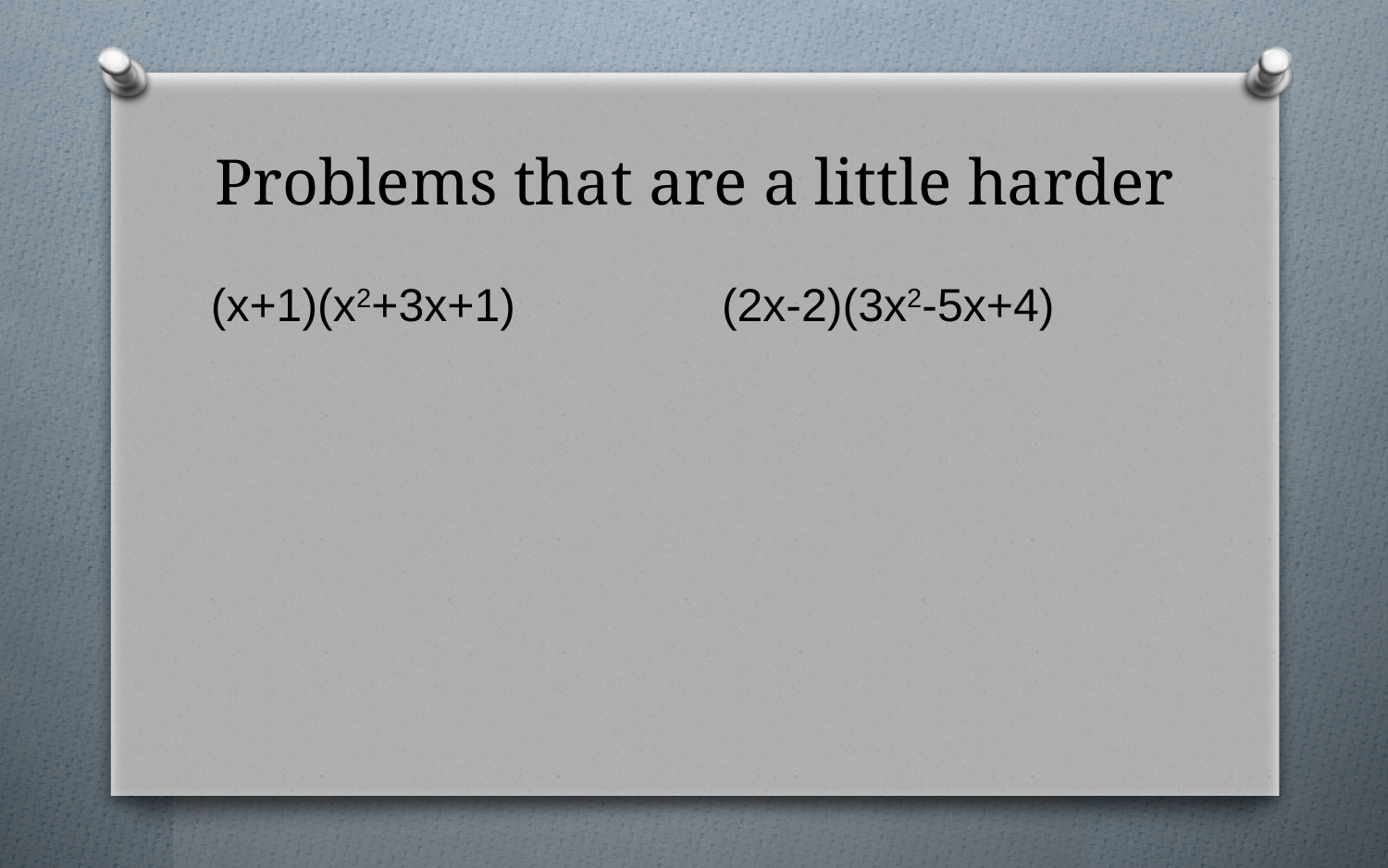

# Problems that are a little harder
(2x-2)(3x2-5x+4)

(x+1)(x2+3x+1)